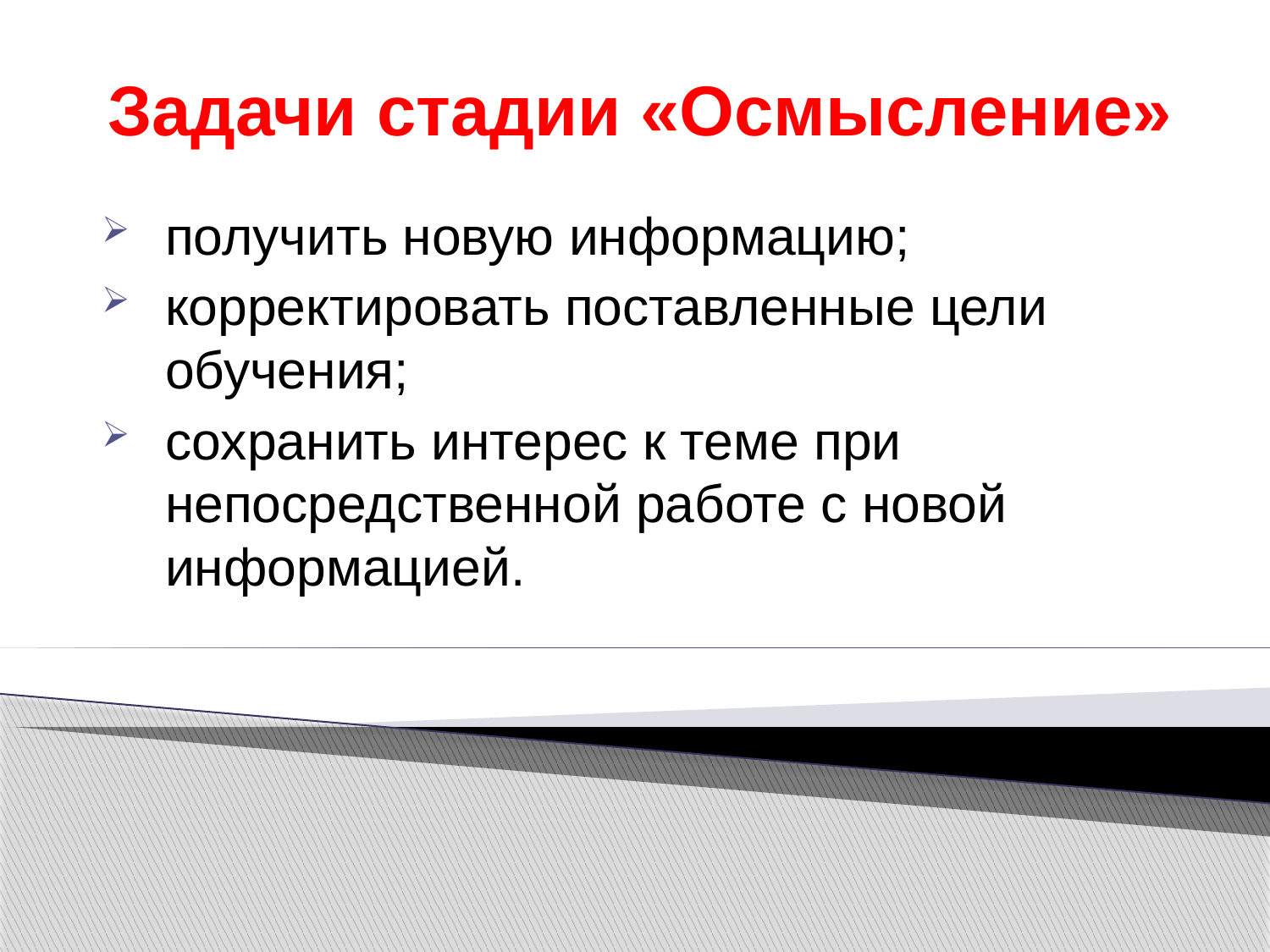

# Задачи стадии «Осмысление»
получить новую информацию;
корректировать поставленные цели обучения;
сохранить интерес к теме при непосредственной работе с новой информацией.